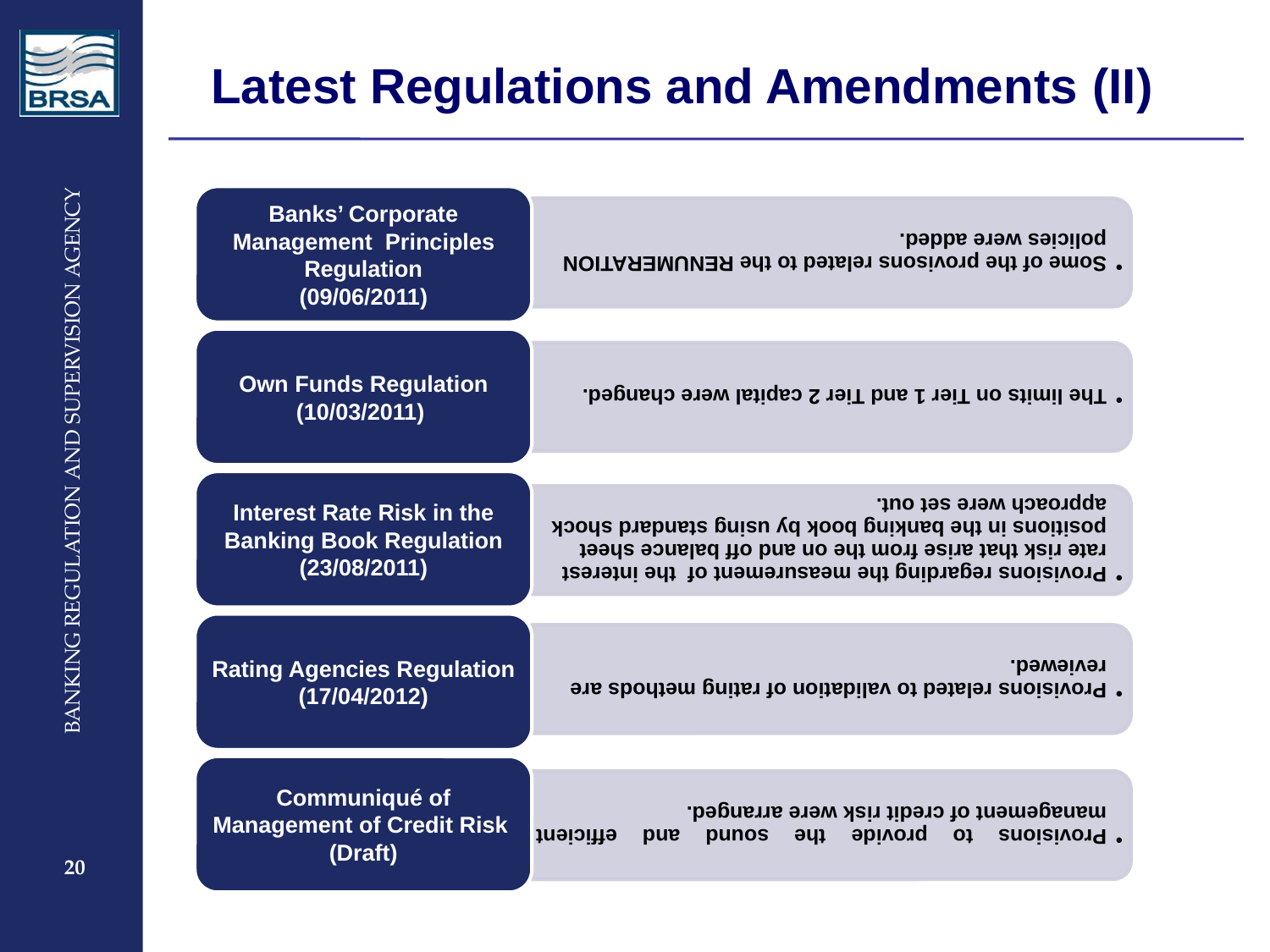

# Latest Regulations and Amendments (II)

Some of the provisons related to the RENUMERATION policies were added.
Banks’ Corporate Management  Principles Regulation
 (09/06/2011)
The limits on Tier 1 and Tier 2 capital were changed.
Own Funds Regulation (10/03/2011)
Provisions regarding the measurement of  the interest rate risk that arise from the on and off balance sheet positions in the banking book by using standard shock approach were set out.
Interest Rate Risk in the Banking Book Regulation (23/08/2011)
Provisions related to validation of rating methods are reviewed.
Rating Agencies Regulation
 (17/04/2012)
Provisions to provide the sound and efficient management of credit risk were arranged.
Communiqué of Management of Credit Risk
(Draft)